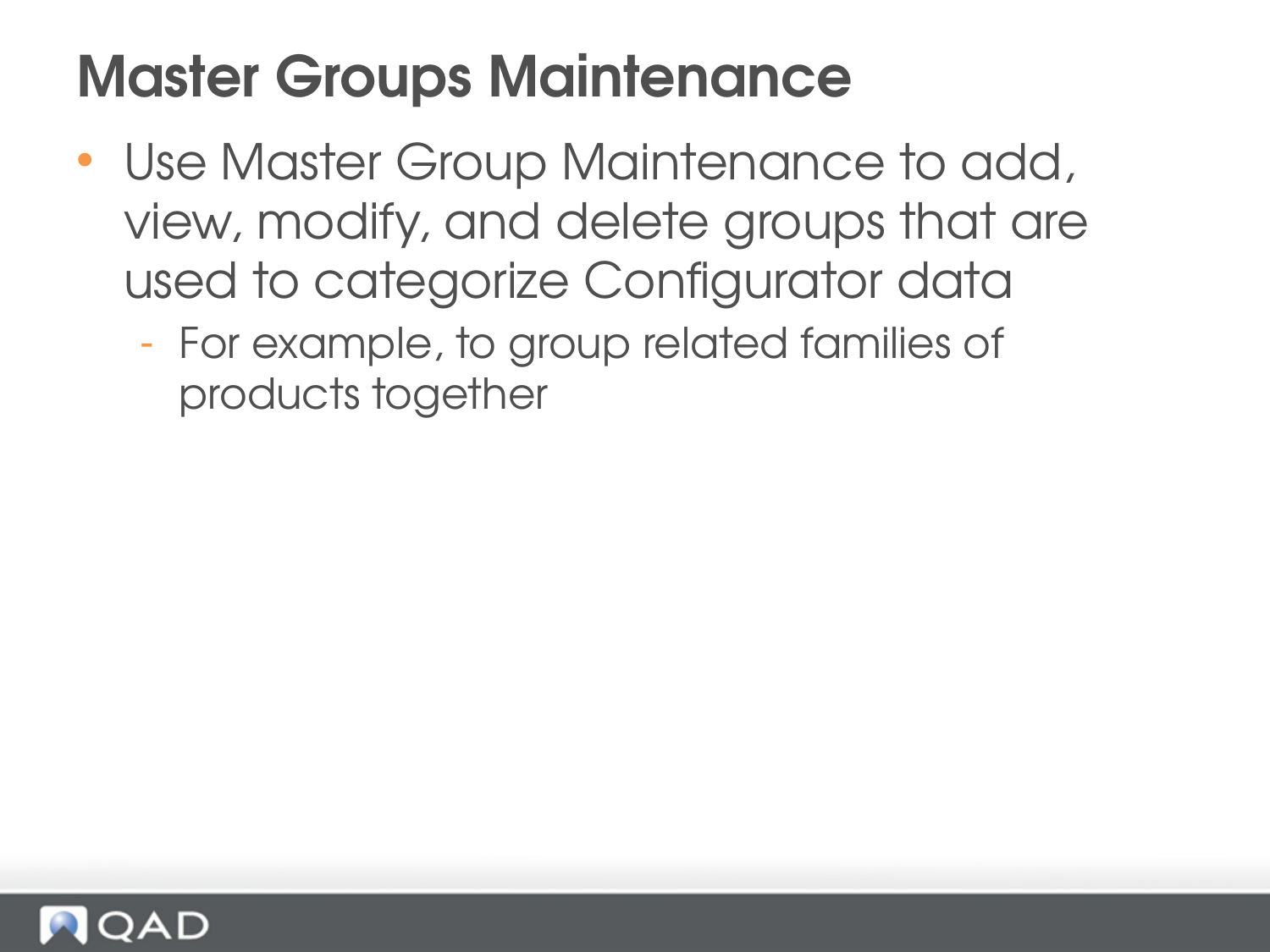

# Master Groups Maintenance
Use Master Group Maintenance to add, view, modify, and delete groups that are used to categorize Configurator data
For example, to group related families of products together